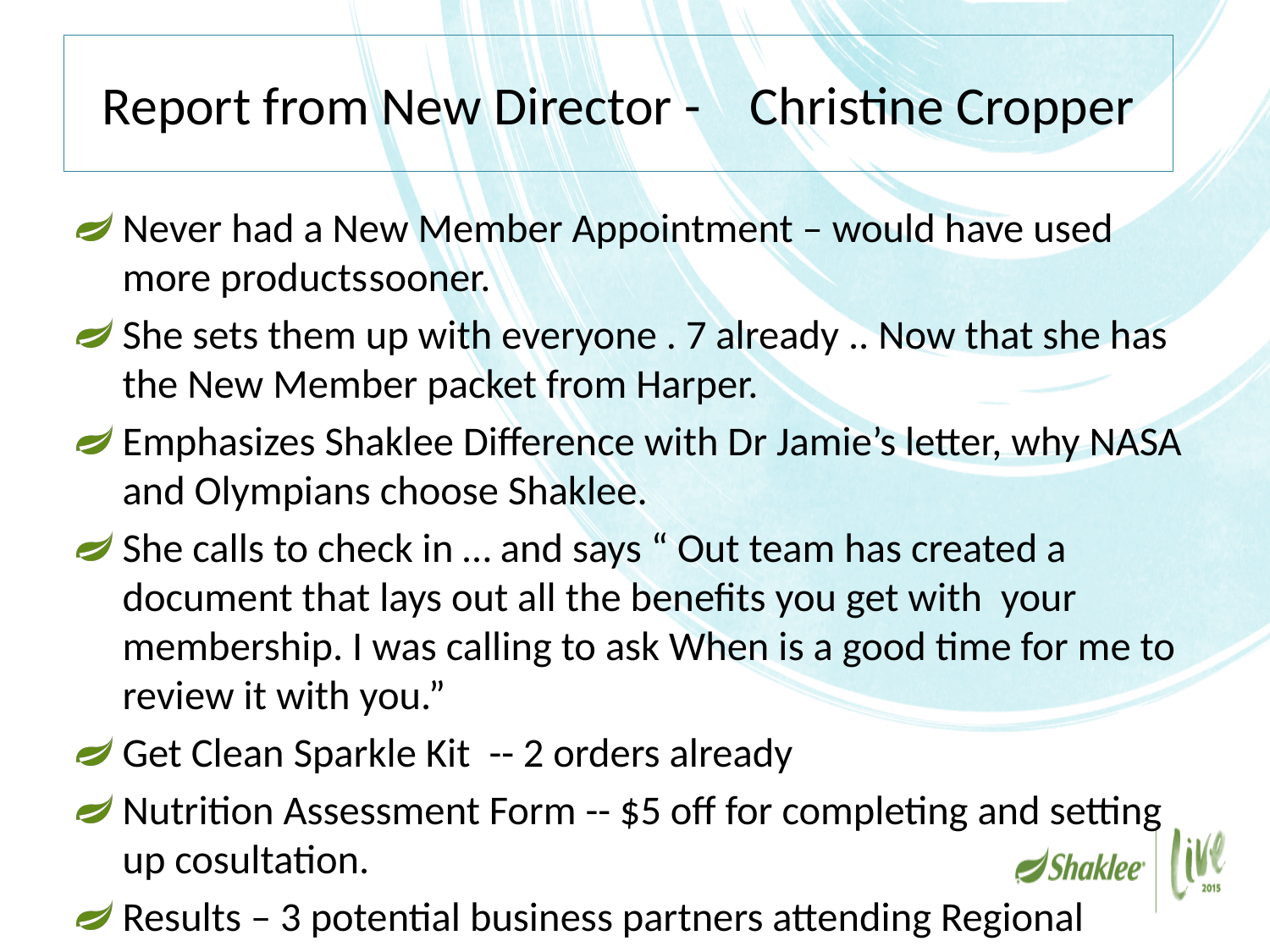

# Report from New Director -	Christine Cropper
Never had a New Member Appointment – would have used more products	sooner.
She sets them up with everyone . 7 already .. Now that she has the New Member packet from Harper.
Emphasizes Shaklee Difference with Dr Jamie’s letter, why NASA and Olympians choose Shaklee.
She calls to check in … and says “ Out team has created a document that lays out all the benefits you get with  your membership. I was calling to ask When is a good time for me to review it with you.”
Get Clean Sparkle Kit  -- 2 orders already
Nutrition Assessment Form -- $5 off for completing and setting up cosultation.
Results – 3 potential business partners attending Regional